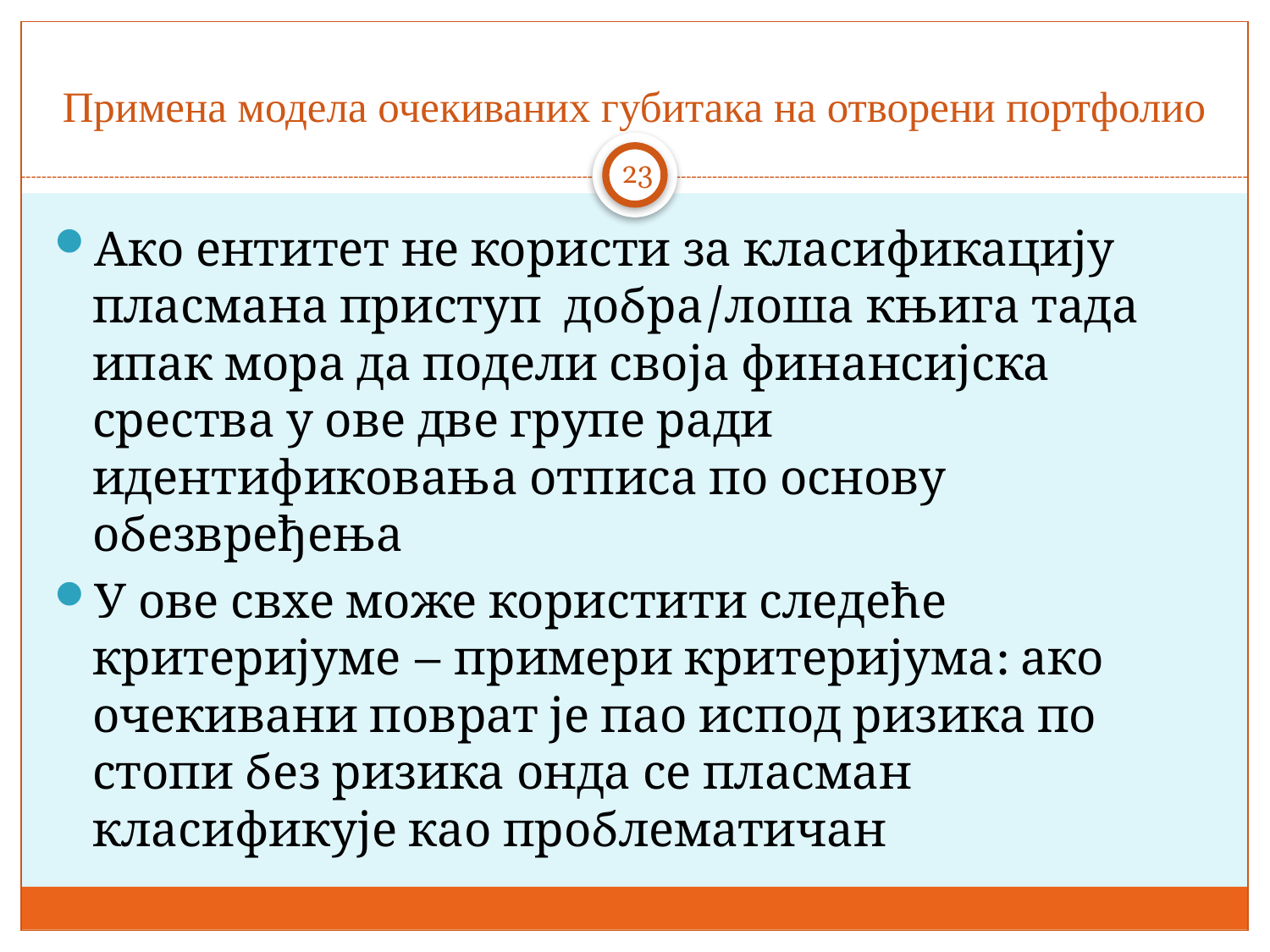

# Примена модела очекиваних губитака на отворени портфолио
23
Ако ентитет не користи за класификацију пласмана приступ  добра/лоша књига тада ипак мора да подели своја финансијска срества у ове две групе ради идентификовања отписа по основу обезвређења
У ове свхе може користити следеће критеријуме – примери критеријума: ако очекивани поврат је пао испод ризика по стопи без ризика онда се пласман класификује као проблематичан